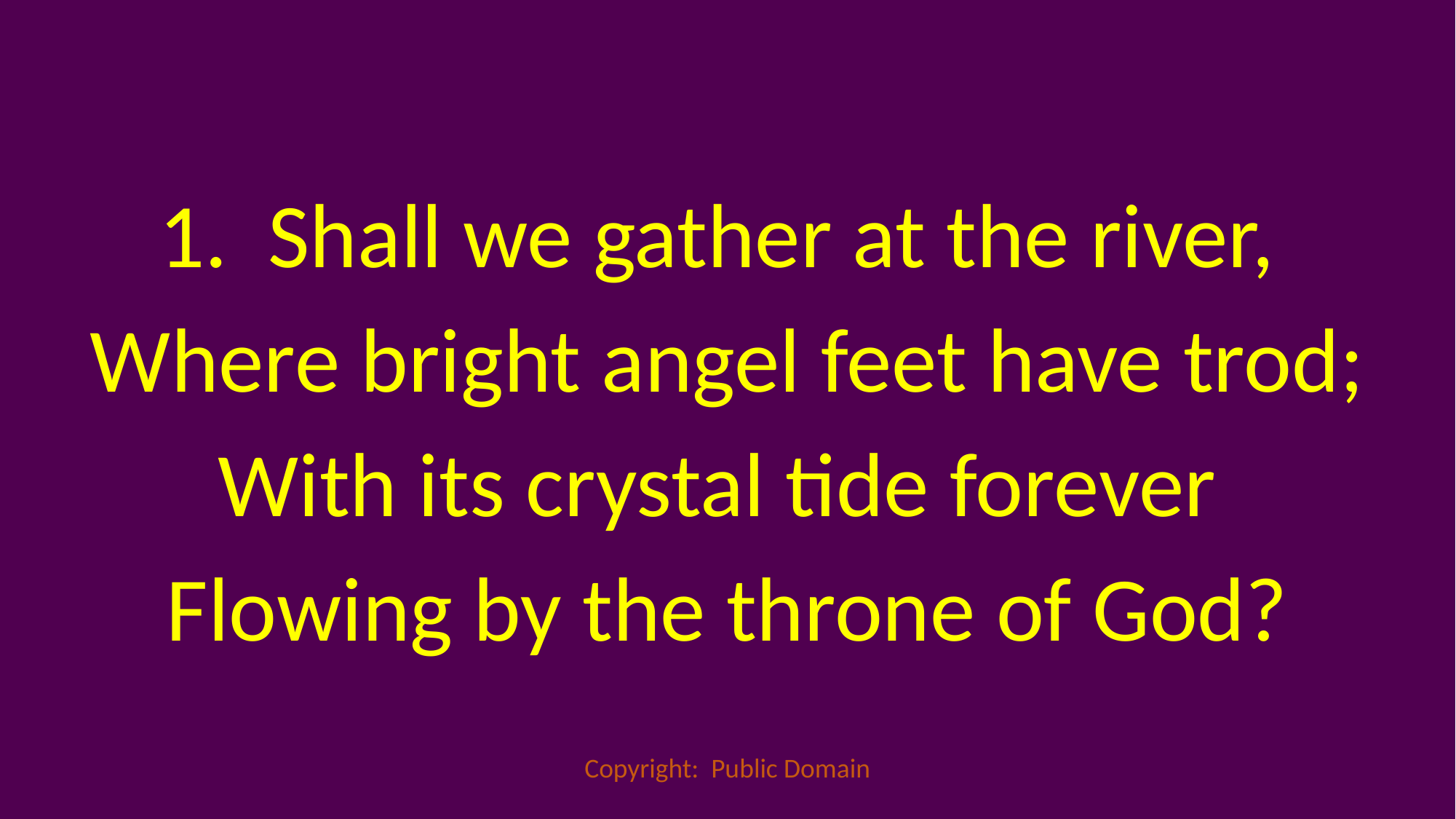

1. 	Shall we gather at the river,
Where bright angel feet have trod; With its crystal tide forever
Flowing by the throne of God?
Copyright:  Public Domain